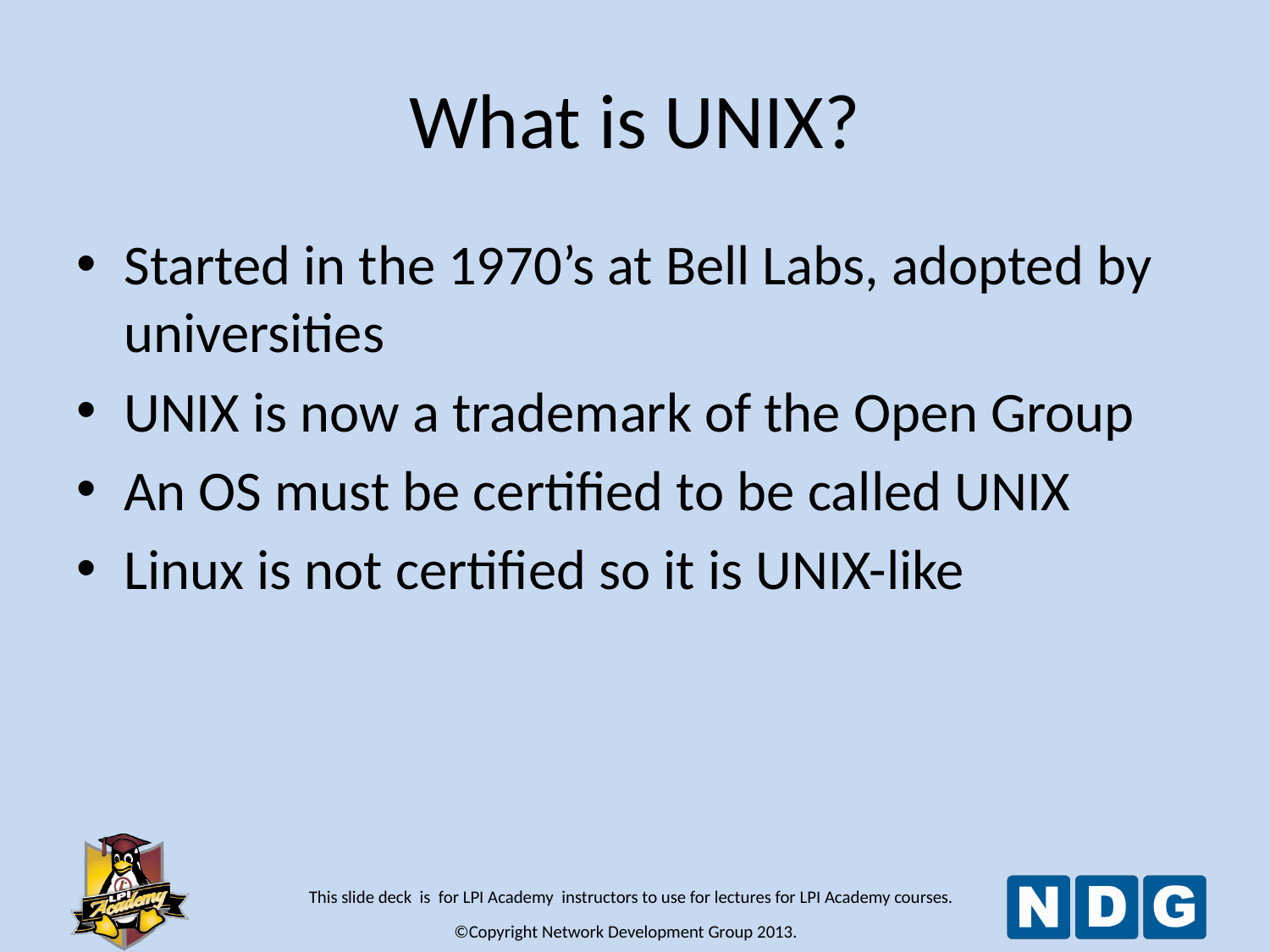

# What is UNIX?
Started in the 1970’s at Bell Labs, adopted by universities
UNIX is now a trademark of the Open Group
An OS must be certified to be called UNIX
Linux is not certified so it is UNIX-like